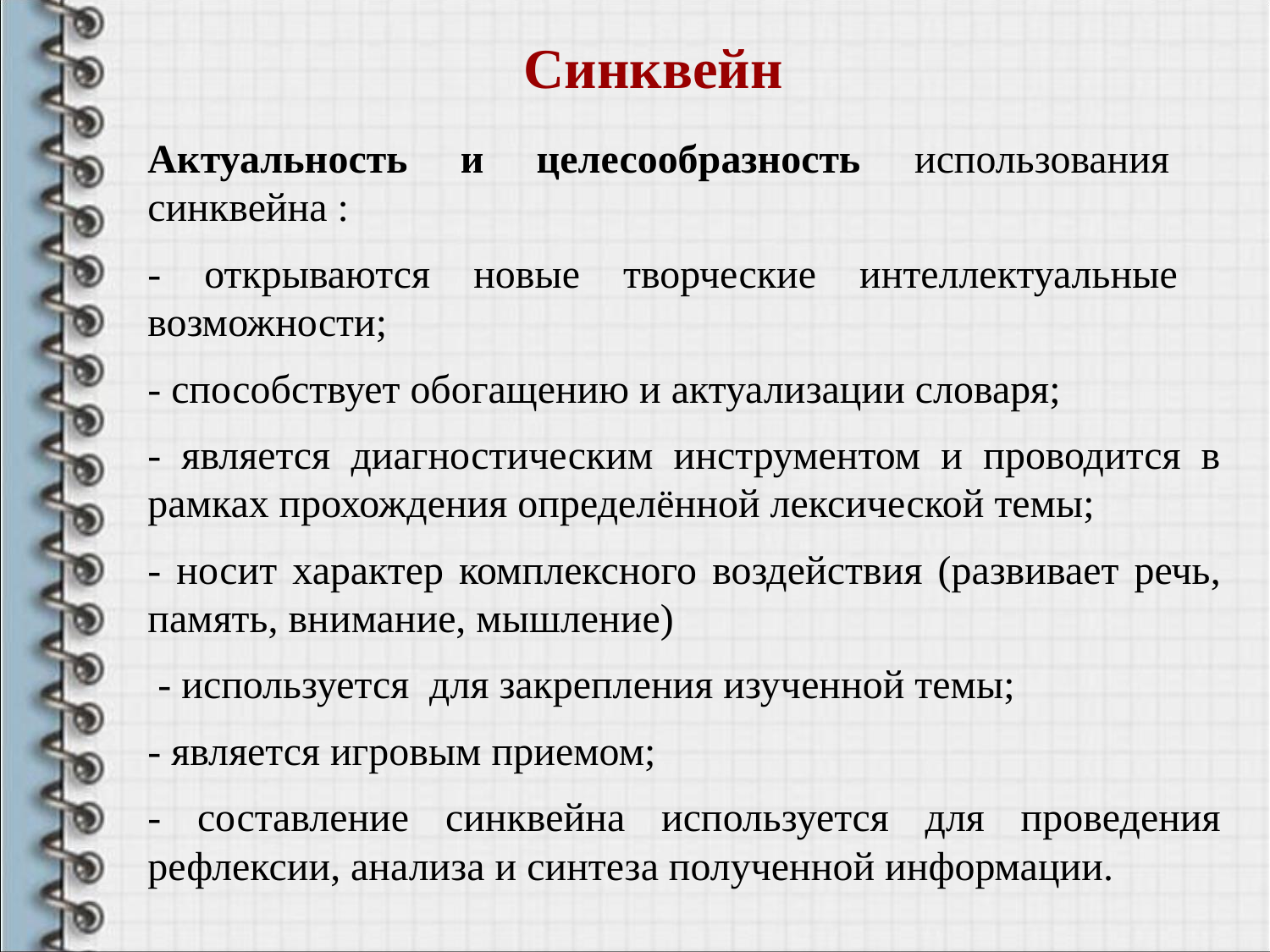

# Синквейн
Актуальность и целесообразность использования  синквейна :
- открываются новые творческие интеллектуальные  возможности;
- способствует обогащению и актуализации словаря;
- является диагностическим инструментом и проводится в рамках прохождения определённой лексической темы;
- носит характер комплексного воздействия (развивает речь, память, внимание, мышление)
 - используется  для закрепления изученной темы;
- является игровым приемом;
- составление синквейна используется для проведения рефлексии, анализа и синтеза полученной информации.